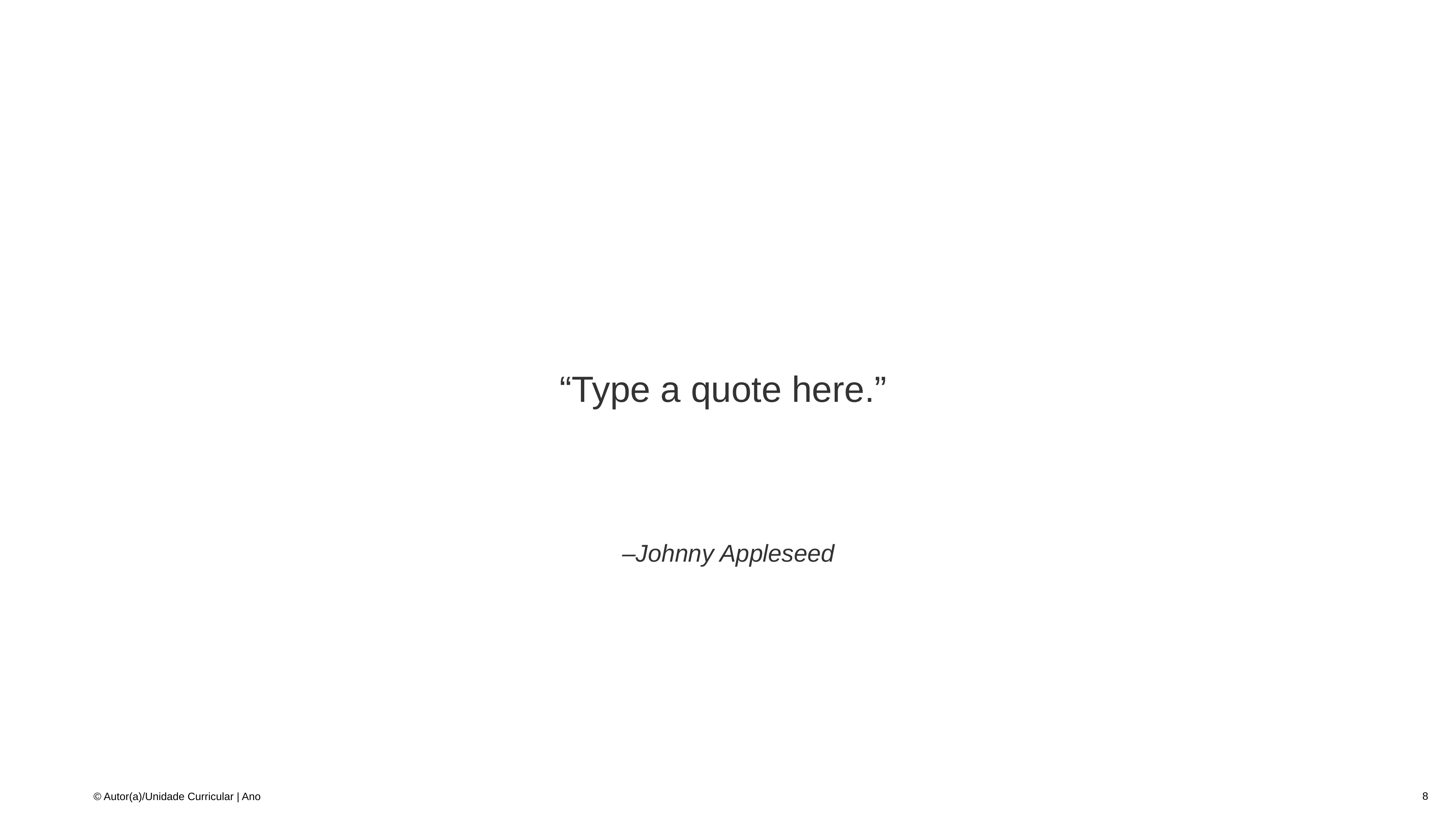

“Type a quote here.”
–Johnny Appleseed
© Autor(a)/Unidade Curricular | Ano
8